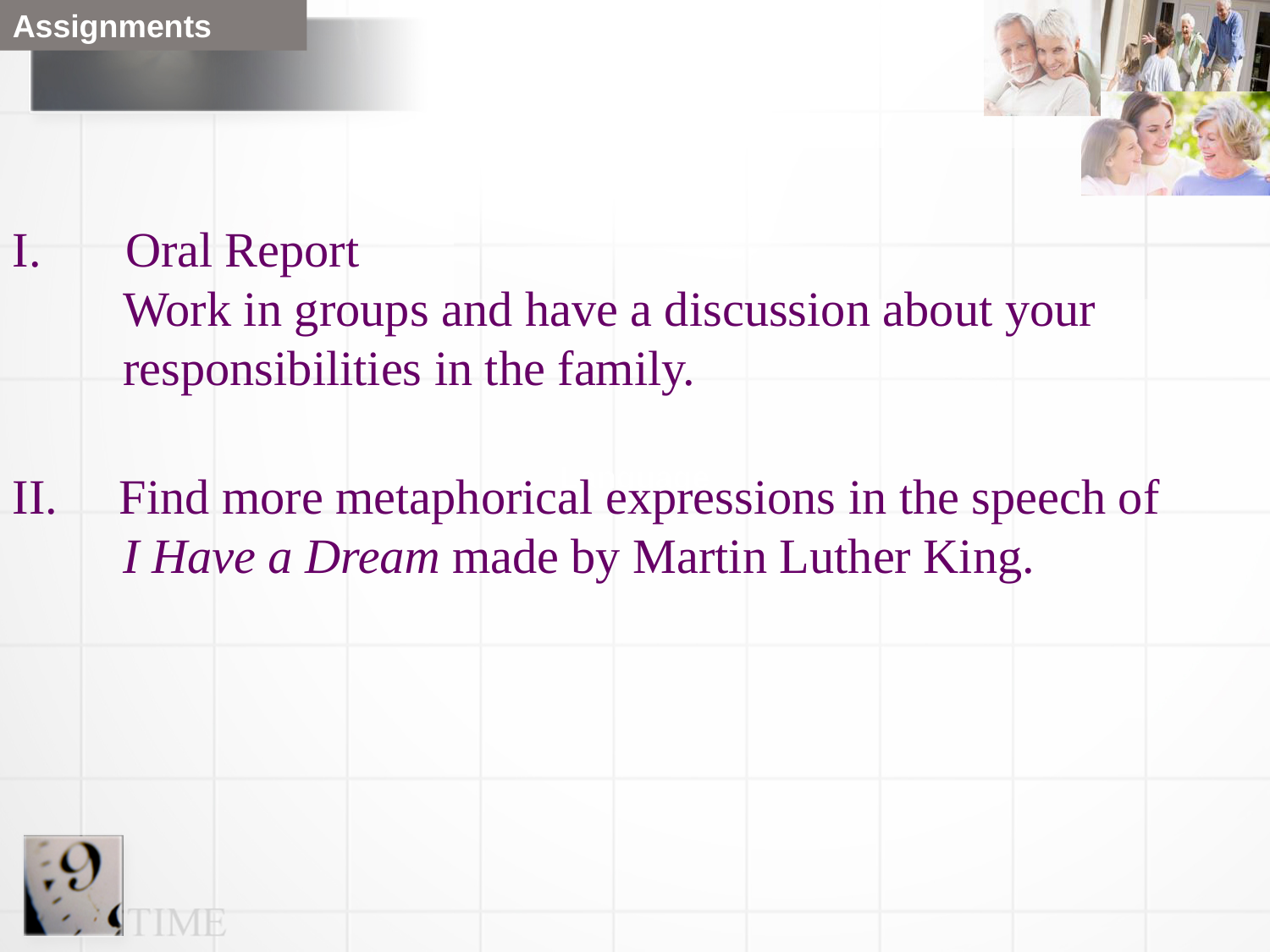

Assignments
Oral Report
         Work in groups and have a discussion about your
         responsibilities in the family.

II.     Find more metaphorical expressions in the speech of
         I Have a Dream made by Martin Luther King.

 Language